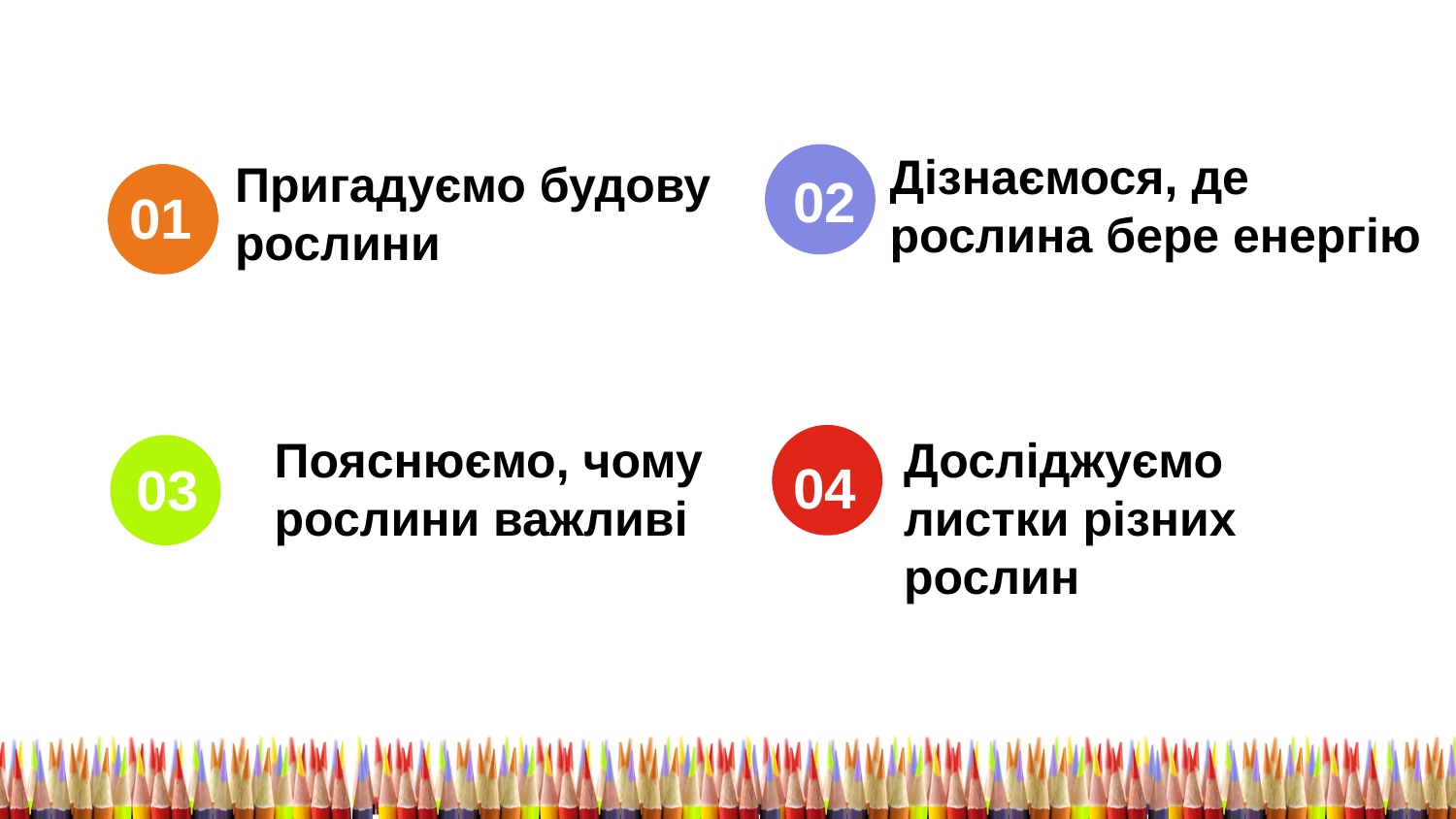

Дізнаємося, де
рослина бере енергію

Пригадуємо будову
рослини

02
01
Пояснюємо, чому рослини важливі
Досліджуємо листки різних рослин

04
03